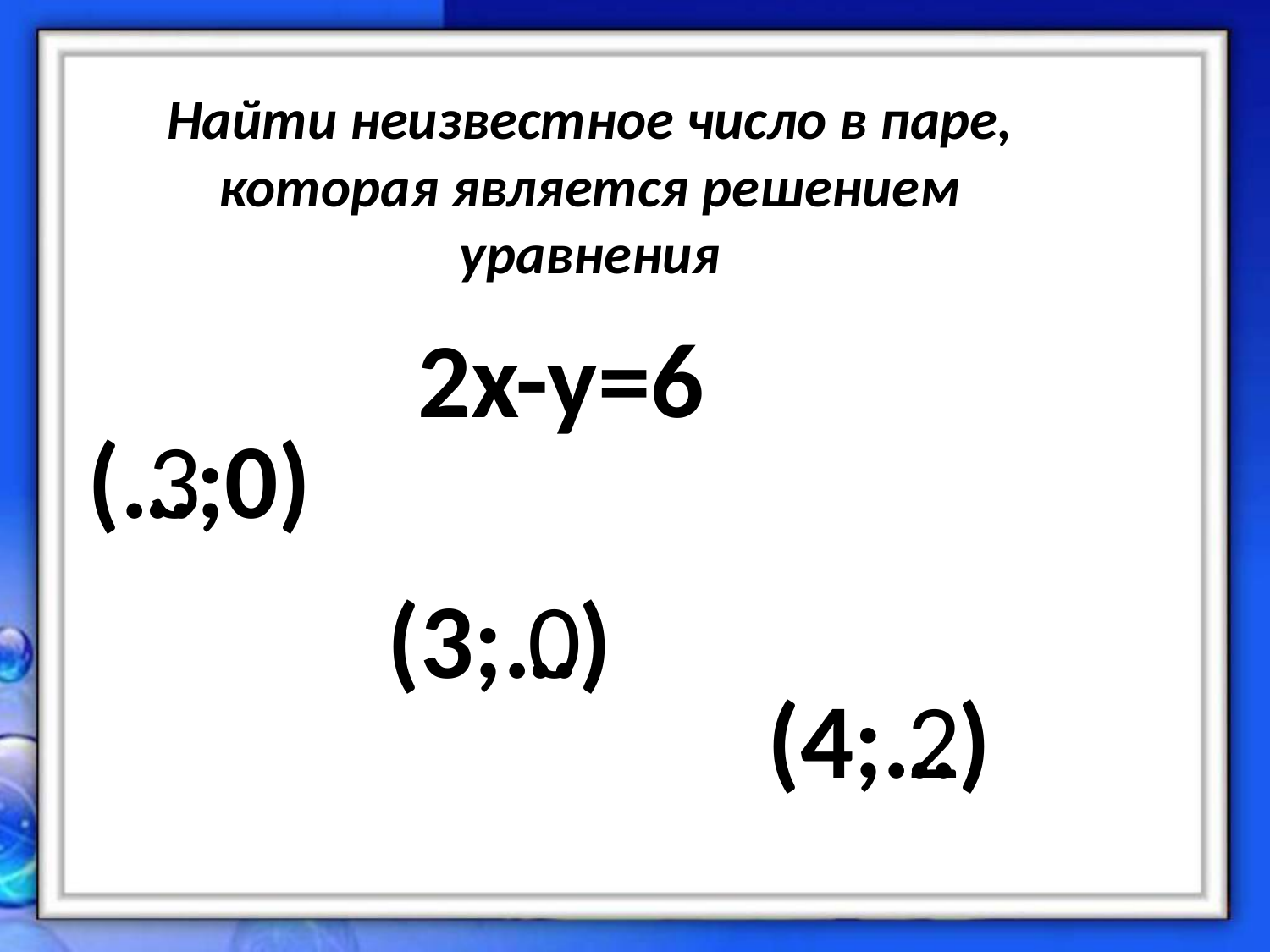

Найти неизвестное число в паре, которая является решением уравнения
2x-y=6

(…;0)
3
(3;…)
0
(4;…)
2